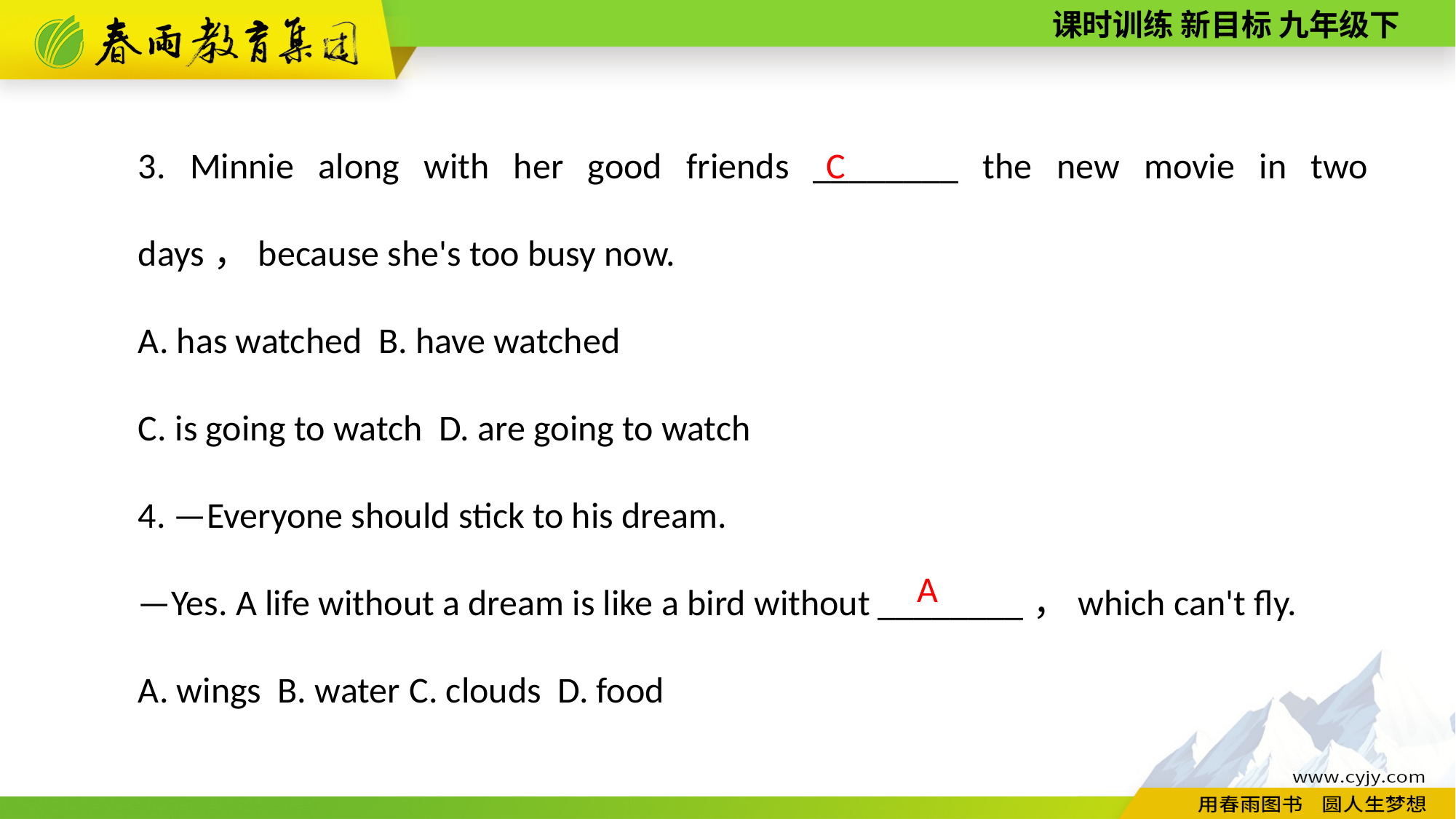

3. Minnie along with her good friends ________ the new movie in two days，because she's too busy now.
A. has watched  B. have watched
C. is going to watch  D. are going to watch
4. —Everyone should stick to his dream.
—Yes. A life without a dream is like a bird without ________，which can't fly.
A. wings  B. water  C. clouds  D. food
C
A